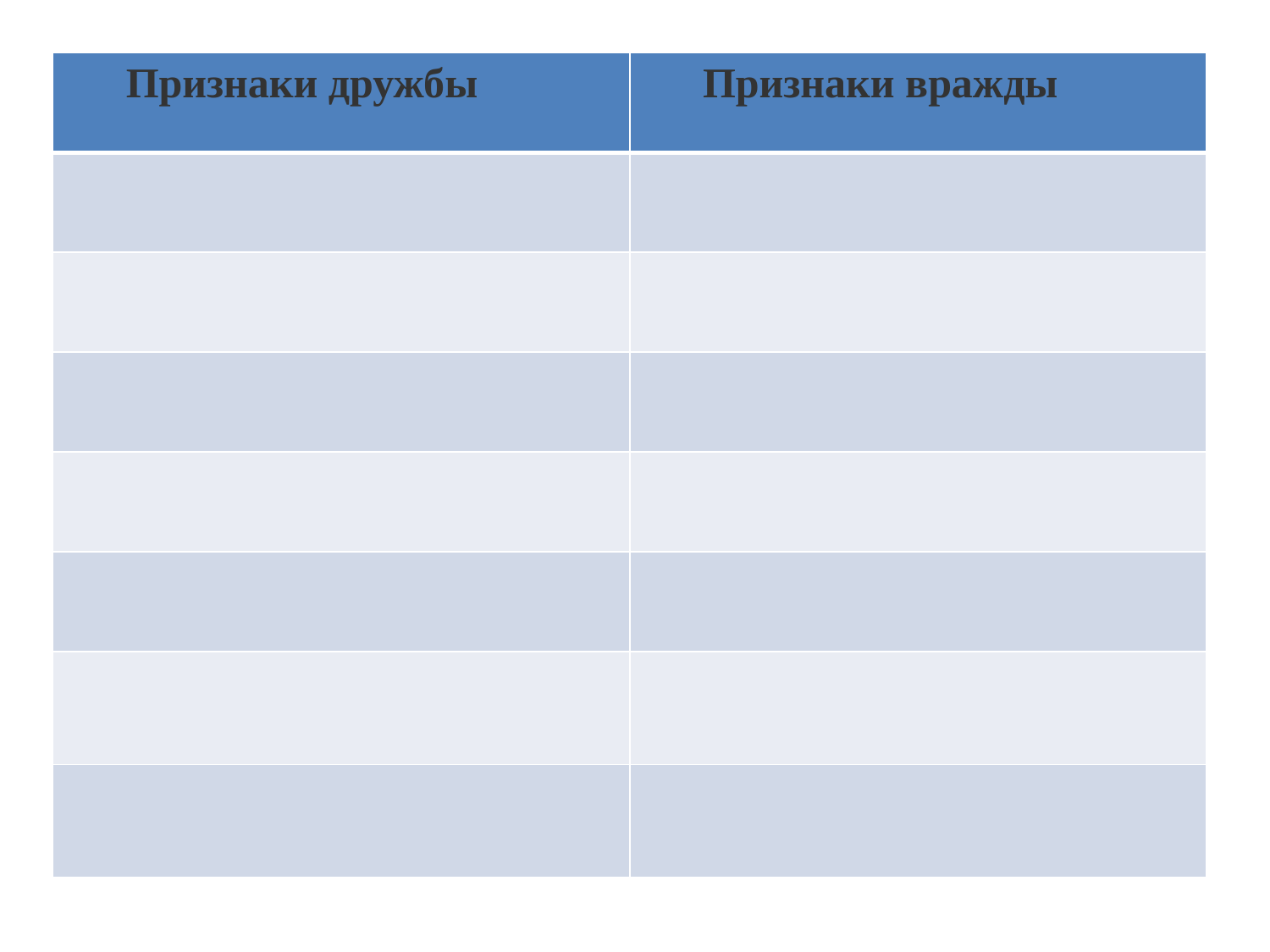

| Признаки дружбы | Признаки вражды |
| --- | --- |
|  |  |
|  |  |
|  |  |
|  |  |
|  |  |
|  |  |
|  |  |